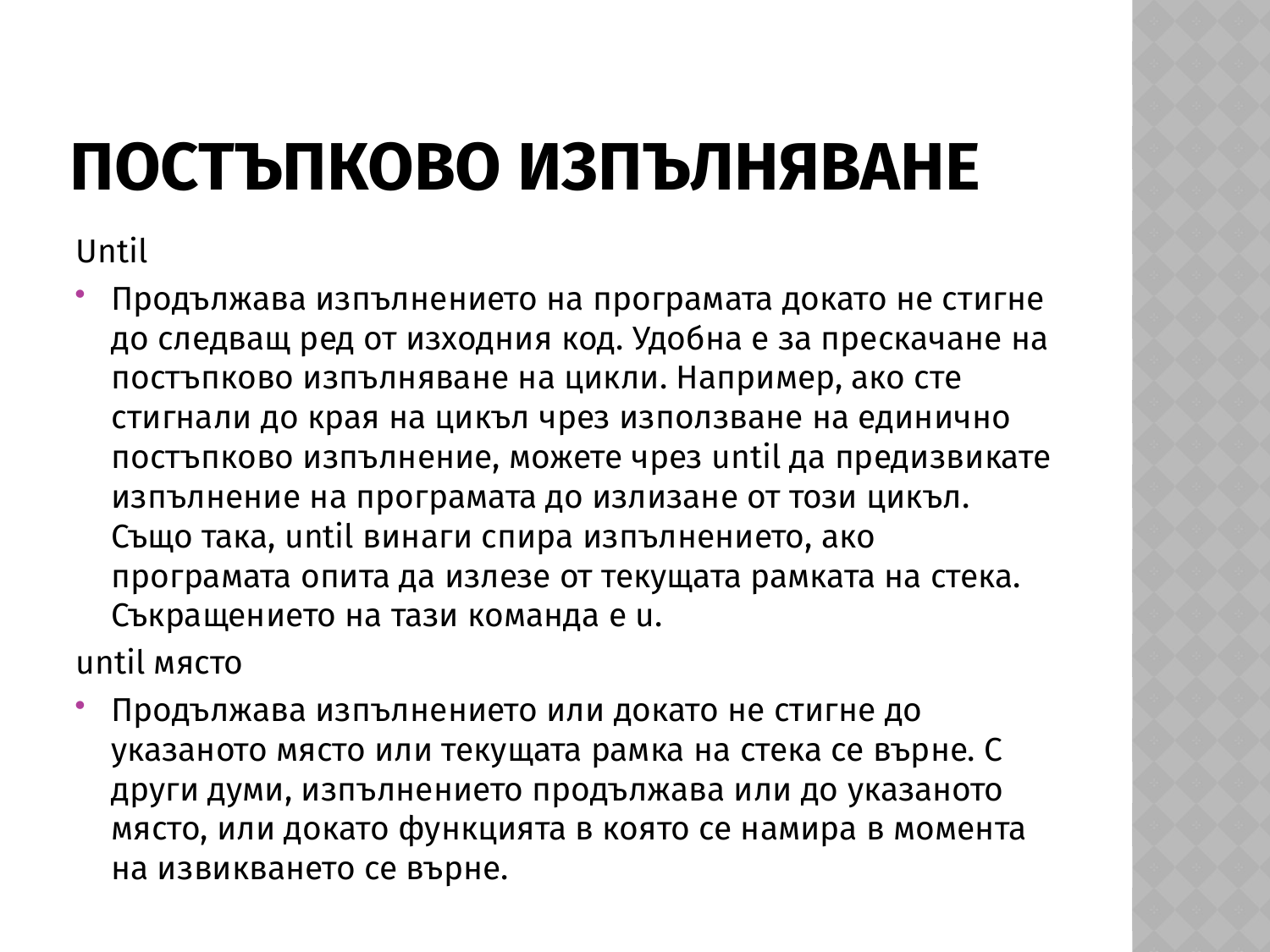

# Постъпково изпълняване
Until
Продължава изпълнението на програмата докато не стигне до следващ ред от изходния код. Удобна е за прескачане на постъпково изпълняване на цикли. Например, ако сте стигнали до края на цикъл чрез използване на единично постъпково изпълнение, можете чрез until да предизвикате изпълнение на програмата до излизане от този цикъл. Също така, until винаги спира изпълнението, ако програмата опита да излезе от текущата рамката на стека. Съкращението на тази команда е u.
until място
Продължава изпълнението или докато не стигне до указаното място или текущата рамка на стека се върне. С други думи, изпълнението продължава или до указаното място, или докато функцията в която се намира в момента на извикването се върне.